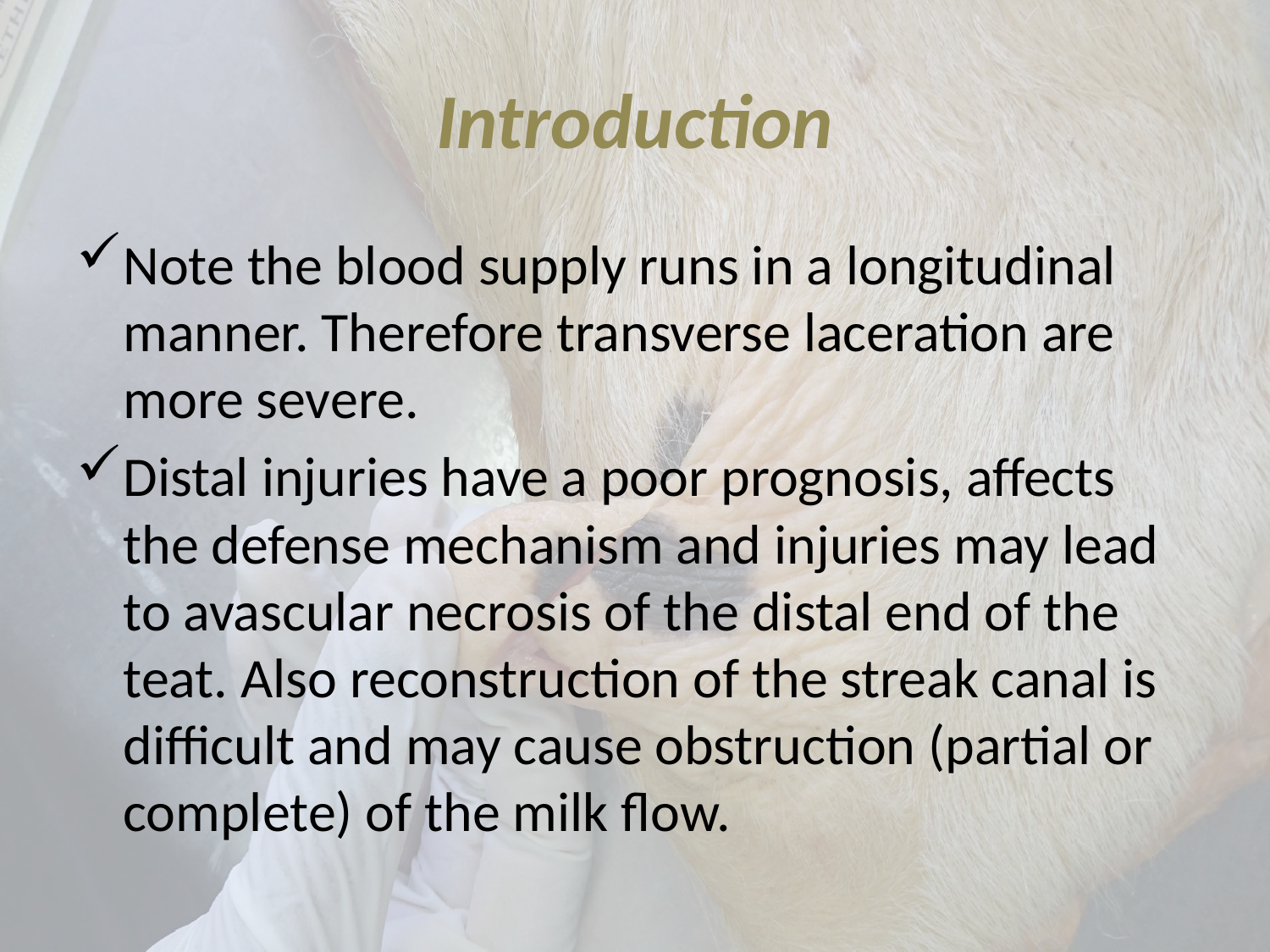

# Introduction
Note the blood supply runs in a longitudinal manner. Therefore transverse laceration are more severe.
Distal injuries have a poor prognosis, affects the defense mechanism and injuries may lead to avascular necrosis of the distal end of the teat. Also reconstruction of the streak canal is difficult and may cause obstruction (partial or complete) of the milk flow.